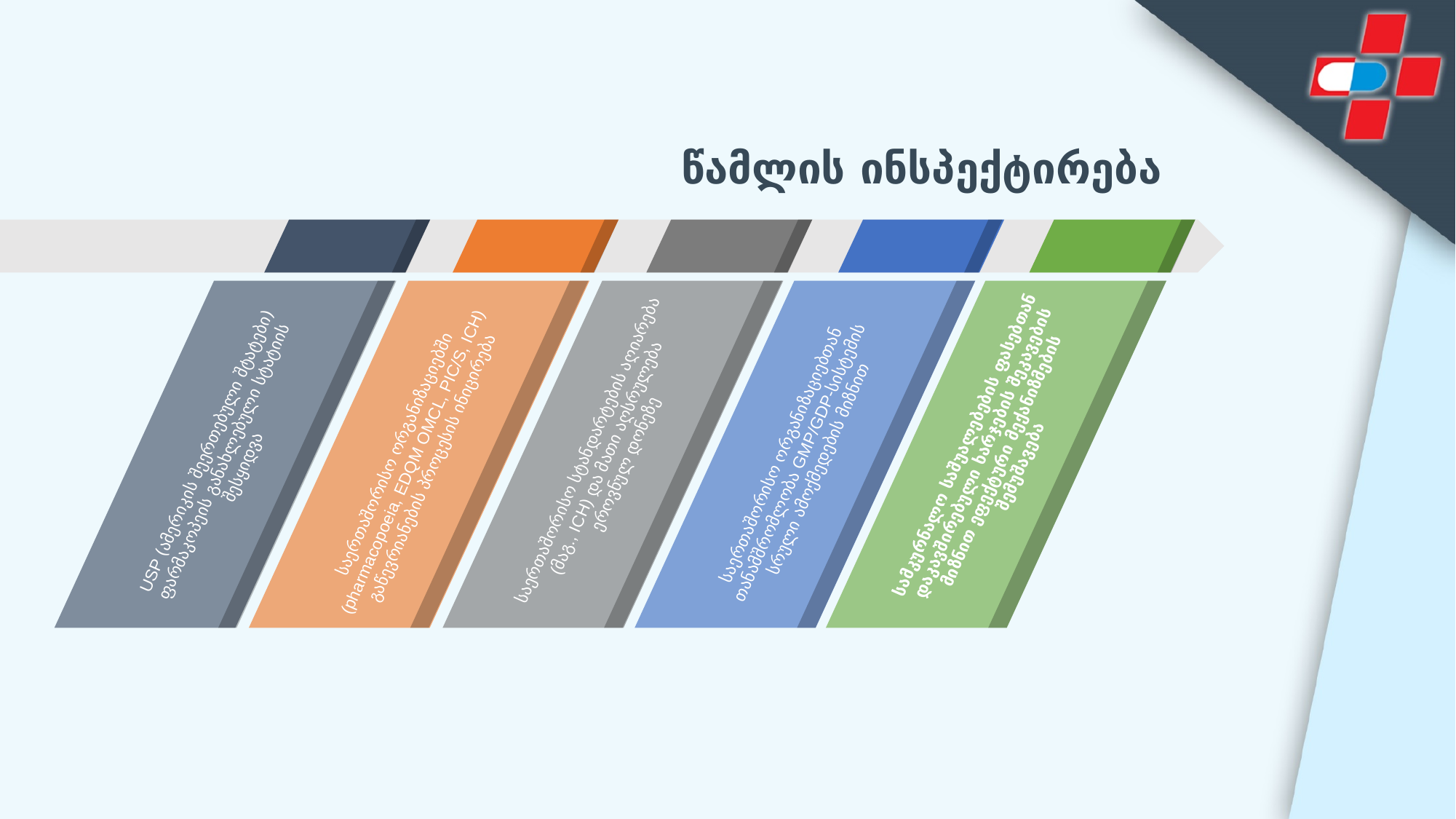

წამლის ინსპექტირება

სამკურნალო საშუალებების ფასებთან
დაკავშირებული ხარჯების შეკავების
მიზნით ეფექტური მექანიზმების
შემუშავება
საერთაშორისო სტანდარტების აღიარება
(მაგ., ICH) და მათი აღსრულება
ეროვნულ დონეზე
 USP (ამერიკის შეერთებული შტატები)
ფარმაკოპეის განახლებული სტატიის
შესყიდვა
საერთაშორისო ორგანიზაციებში
(pharmacopoeia, EDQM OMCL, PIC/S, ICH)
გაწევრიანების პროცესის ინიცირება
საერთაშორისო ორგანიზაციებთან
თანამშრომლობა GMP/GDP-სისტემის
სრული ამოქმედების მიზნით